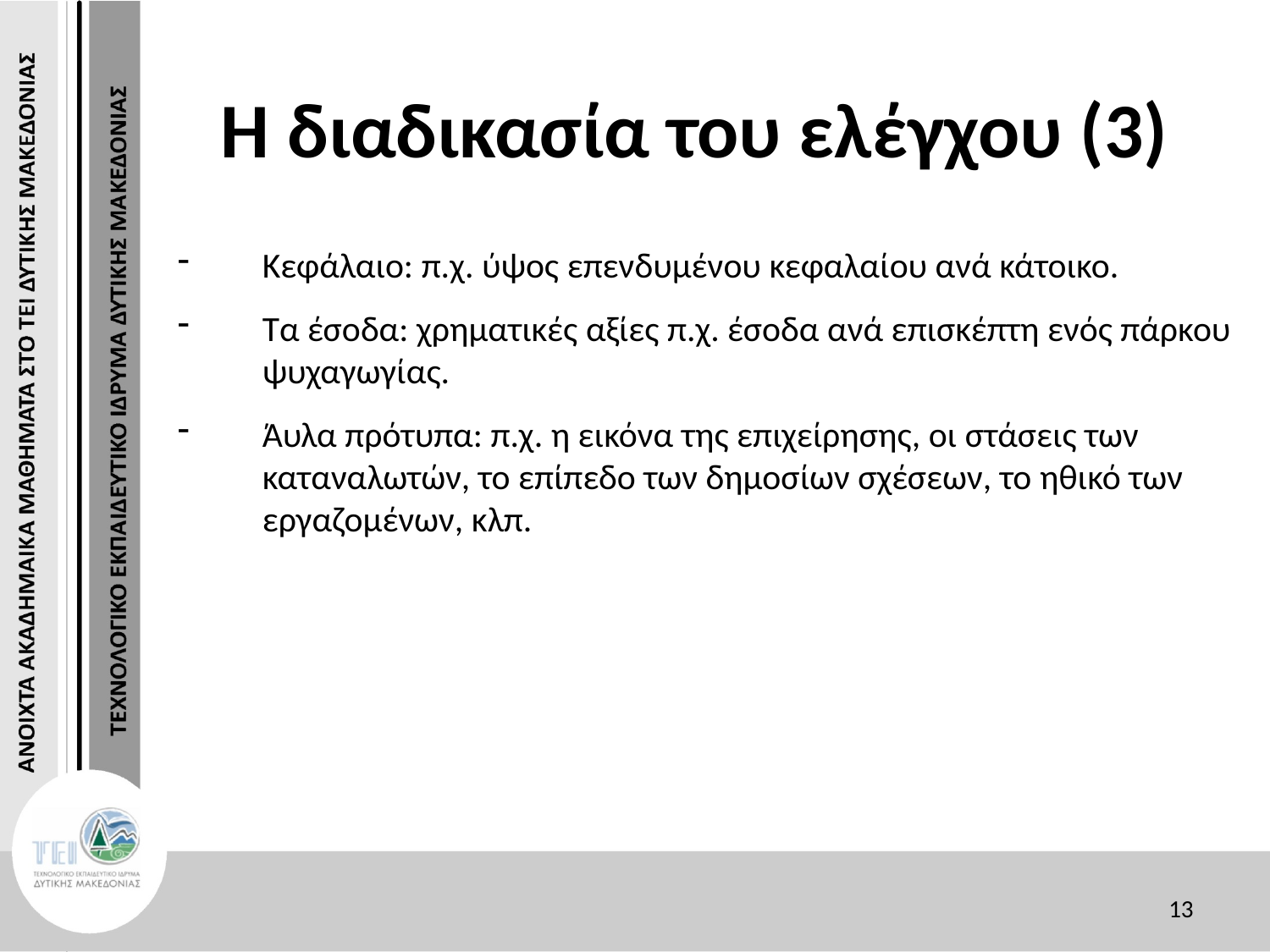

# Η διαδικασία του ελέγχου (3)
Κεφάλαιο: π.χ. ύψος επενδυμένου κεφαλαίου ανά κάτοικο.
Τα έσοδα: χρηματικές αξίες π.χ. έσοδα ανά επισκέπτη ενός πάρκου ψυχαγωγίας.
Άυλα πρότυπα: π.χ. η εικόνα της επιχείρησης, οι στάσεις των καταναλωτών, το επίπεδο των δημοσίων σχέσεων, το ηθικό των εργαζομένων, κλπ.
13